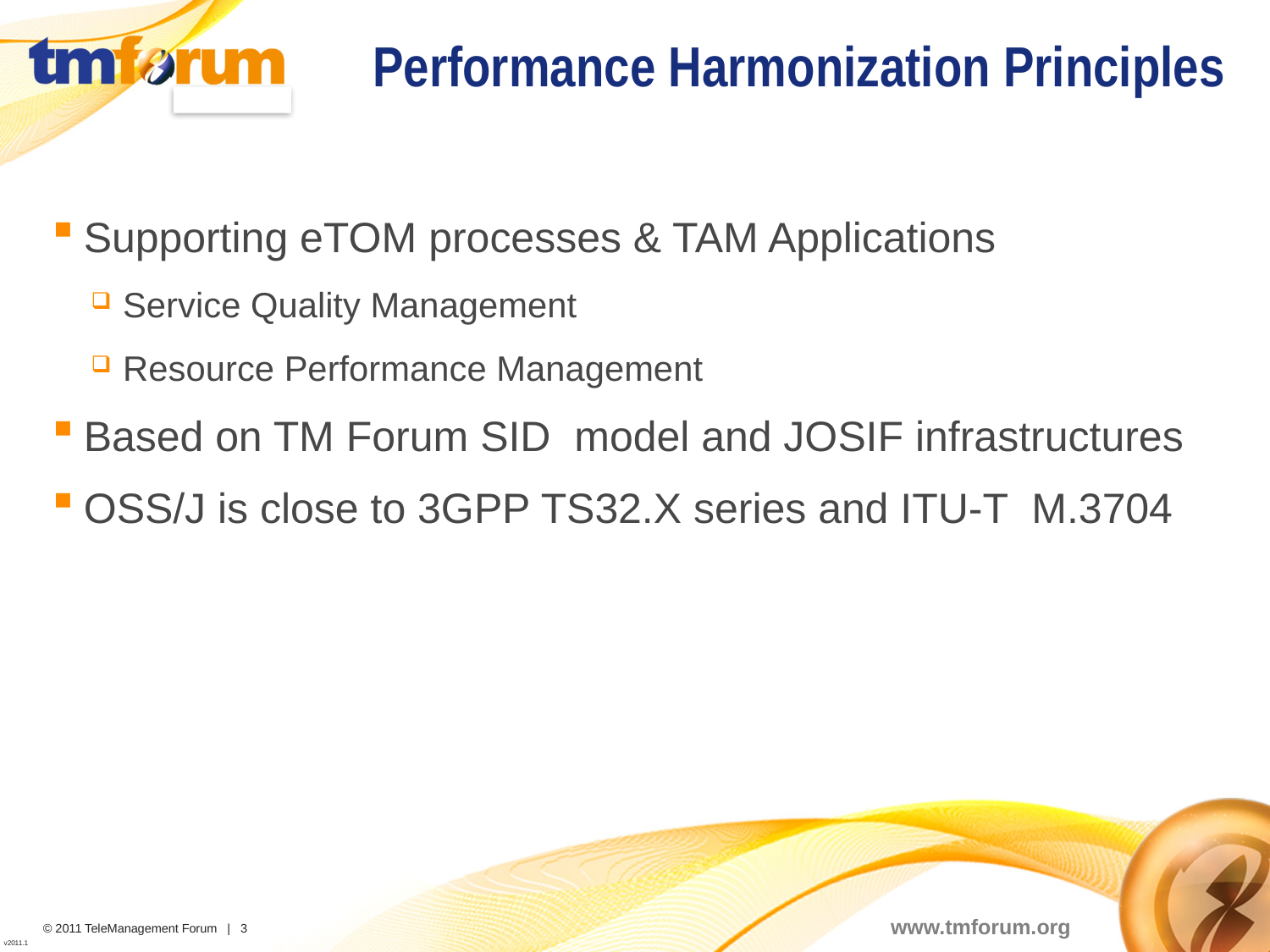

# Performance Harmonization Principles
Supporting eTOM processes & TAM Applications
Service Quality Management
Resource Performance Management
Based on TM Forum SID  model and JOSIF infrastructures
OSS/J is close to 3GPP TS32.X series and ITU-T  M.3704